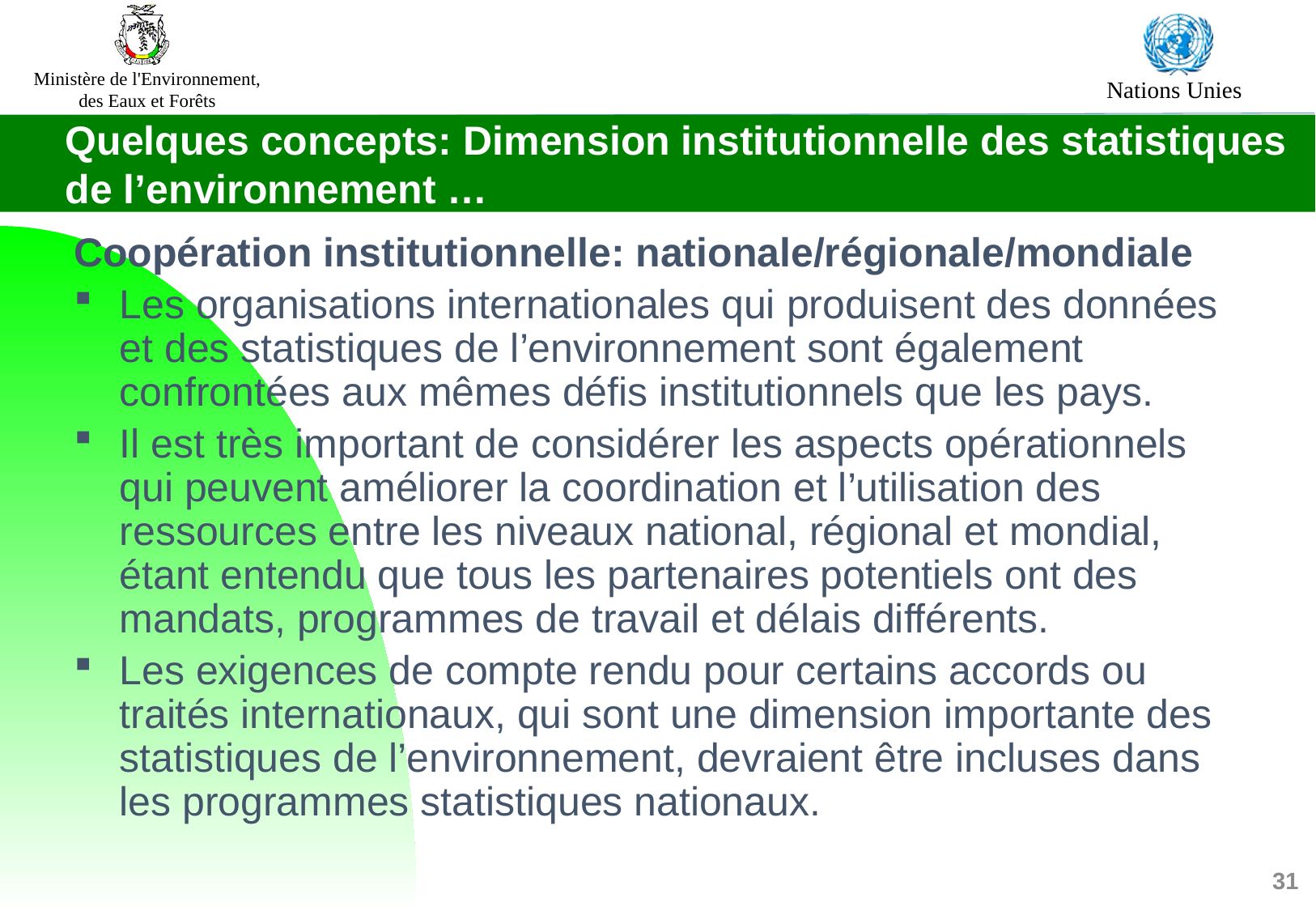

Quelques concepts: Dimension institutionnelle des statistiques de l’environnement …
Coopération institutionnelle: nationale/régionale/mondiale
Les organisations internationales qui produisent des données et des statistiques de l’environnement sont également confrontées aux mêmes défis institutionnels que les pays.
Il est très important de considérer les aspects opérationnels qui peuvent améliorer la coordination et l’utilisation des ressources entre les niveaux national, régional et mondial, étant entendu que tous les partenaires potentiels ont des mandats, programmes de travail et délais différents.
Les exigences de compte rendu pour certains accords ou traités internationaux, qui sont une dimension importante des statistiques de l’environnement, devraient être incluses dans les programmes statistiques nationaux.

31